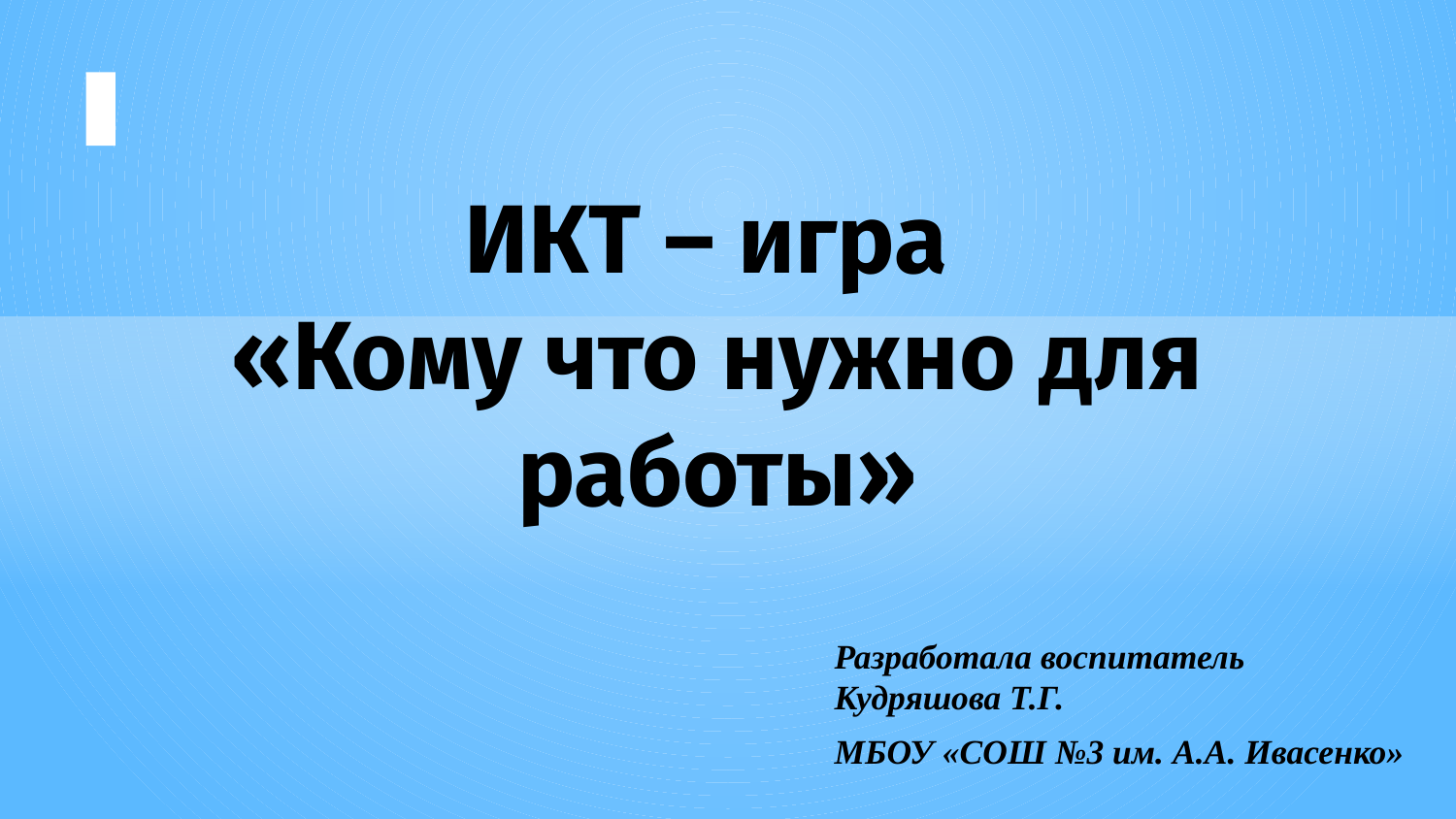

# ИКТ – игра «Кому что нужно для работы»
Разработала воспитатель Кудряшова Т.Г.
МБОУ «СОШ №3 им. А.А. Ивасенко»